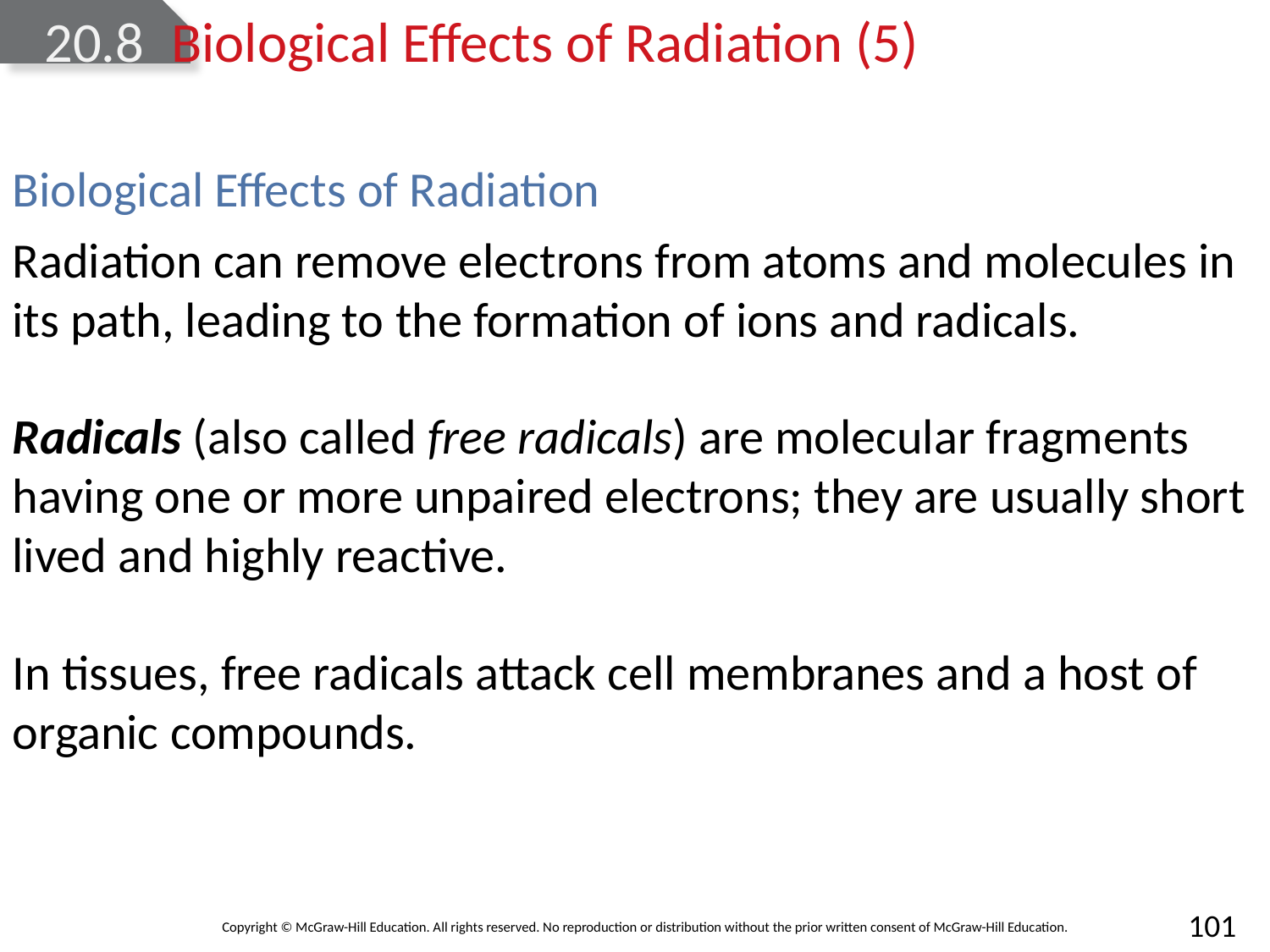

# 20.8	Biological Effects of Radiation (5)
Biological Effects of Radiation
Radiation can remove electrons from atoms and molecules in its path, leading to the formation of ions and radicals.
Radicals (also called free radicals) are molecular fragments having one or more unpaired electrons; they are usually short lived and highly reactive.
In tissues, free radicals attack cell membranes and a host of organic compounds.